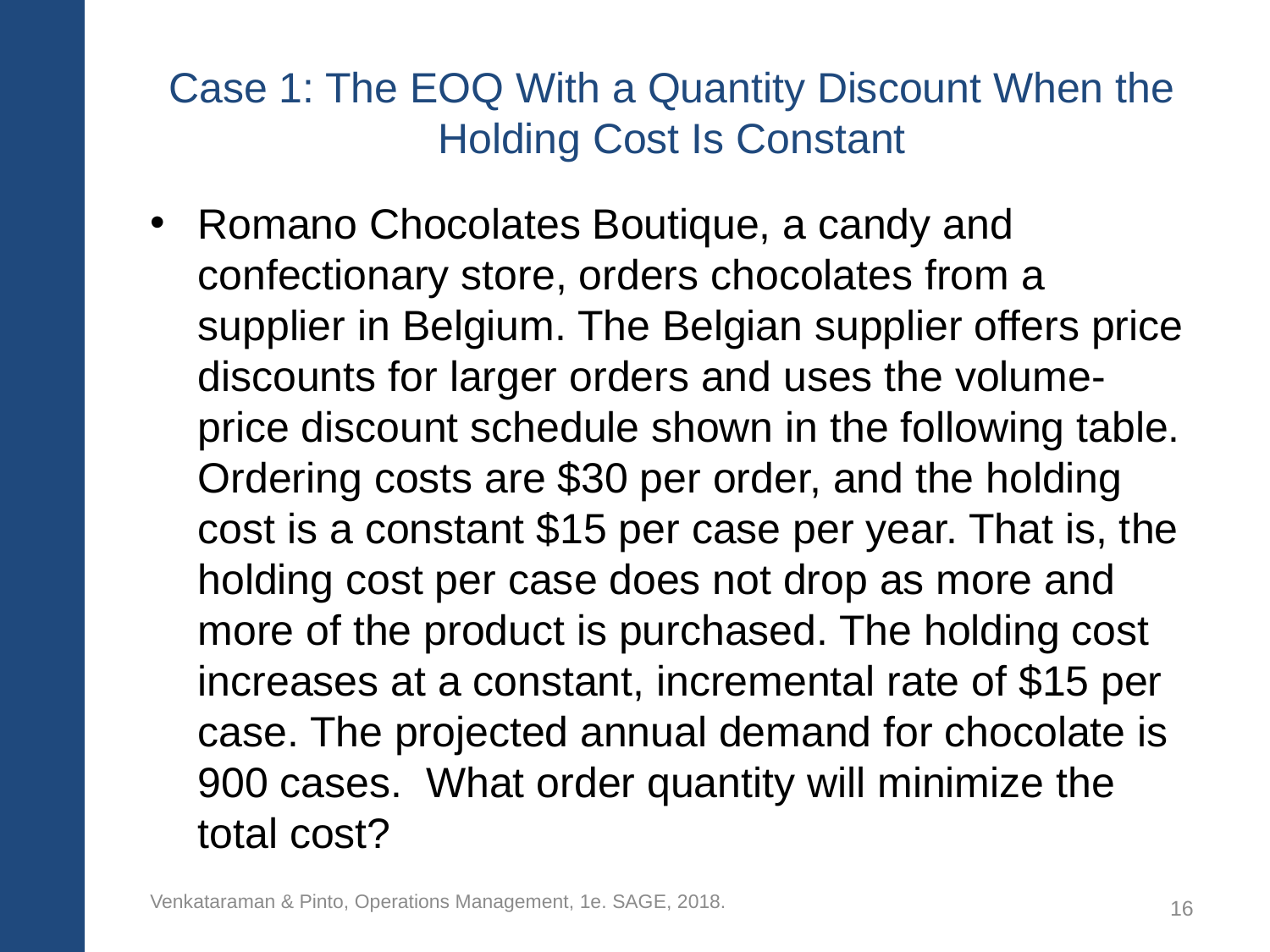

# Case 1: The EOQ With a Quantity Discount When the Holding Cost Is Constant
Romano Chocolates Boutique, a candy and confectionary store, orders chocolates from a supplier in Belgium. The Belgian supplier offers price discounts for larger orders and uses the volume-price discount schedule shown in the following table. Ordering costs are $30 per order, and the holding cost is a constant $15 per case per year. That is, the holding cost per case does not drop as more and more of the product is purchased. The holding cost increases at a constant, incremental rate of $15 per case. The projected annual demand for chocolate is 900 cases.  What order quantity will minimize the total cost?
Venkataraman & Pinto, Operations Management, 1e. SAGE, 2018.
16